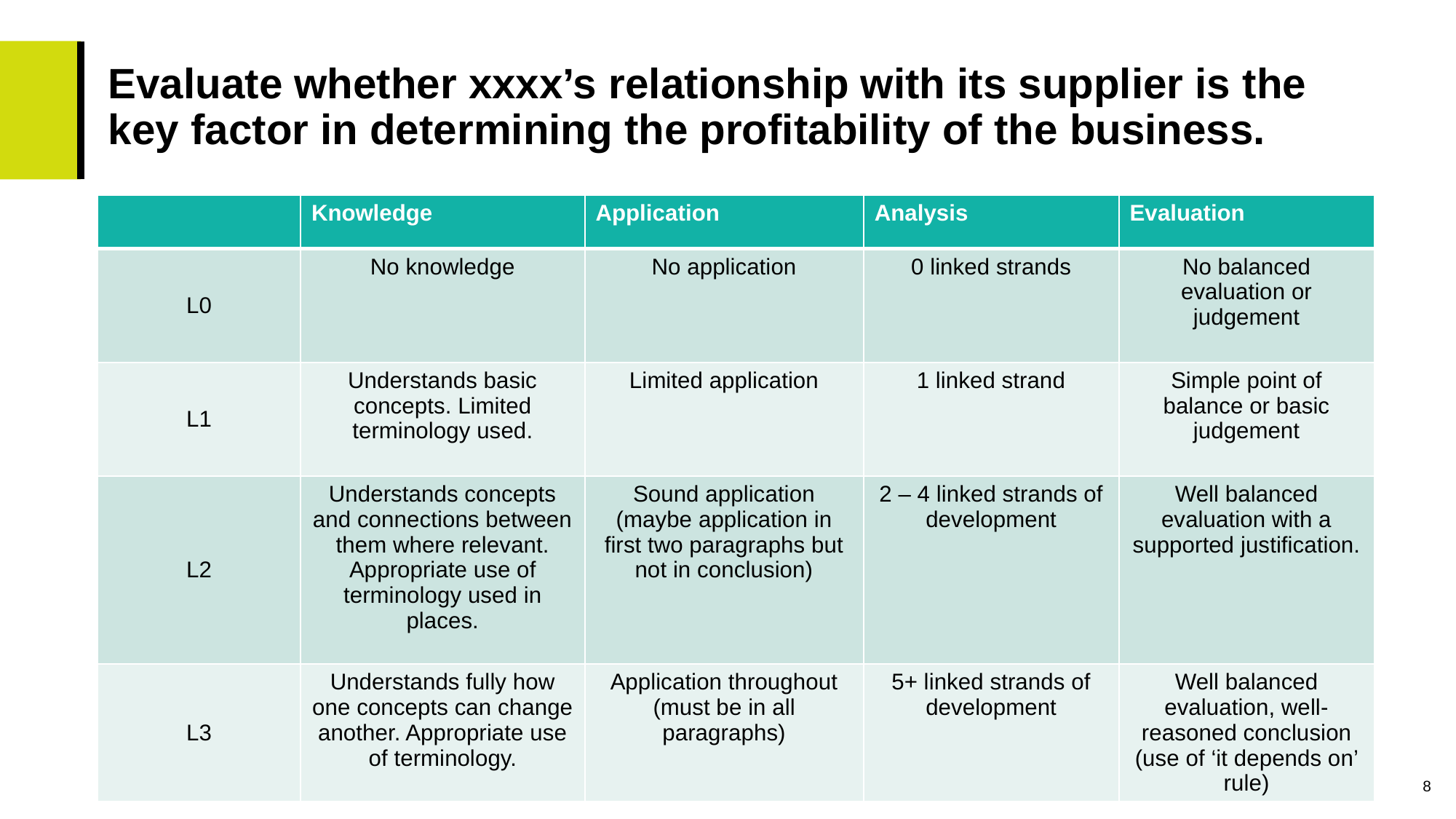

# Evaluate whether xxxx’s relationship with its supplier is the key factor in determining the profitability of the business.

|  | Knowledge | Application | Analysis | Evaluation |
| --- | --- | --- | --- | --- |
| L0 | No knowledge | No application | 0 linked strands | No balanced evaluation or judgement |
| L1 | Understands basic concepts. Limited terminology used. | Limited application | 1 linked strand | Simple point of balance or basic judgement |
| L2 | Understands concepts and connections between them where relevant. Appropriate use of terminology used in places. | Sound application (maybe application in first two paragraphs but not in conclusion) | 2 – 4 linked strands of development | Well balanced evaluation with a supported justification. |
| L3 | Understands fully how one concepts can change another. Appropriate use of terminology. | Application throughout (must be in all paragraphs) | 5+ linked strands of development | Well balanced evaluation, well-reasoned conclusion (use of ‘it depends on’ rule) |